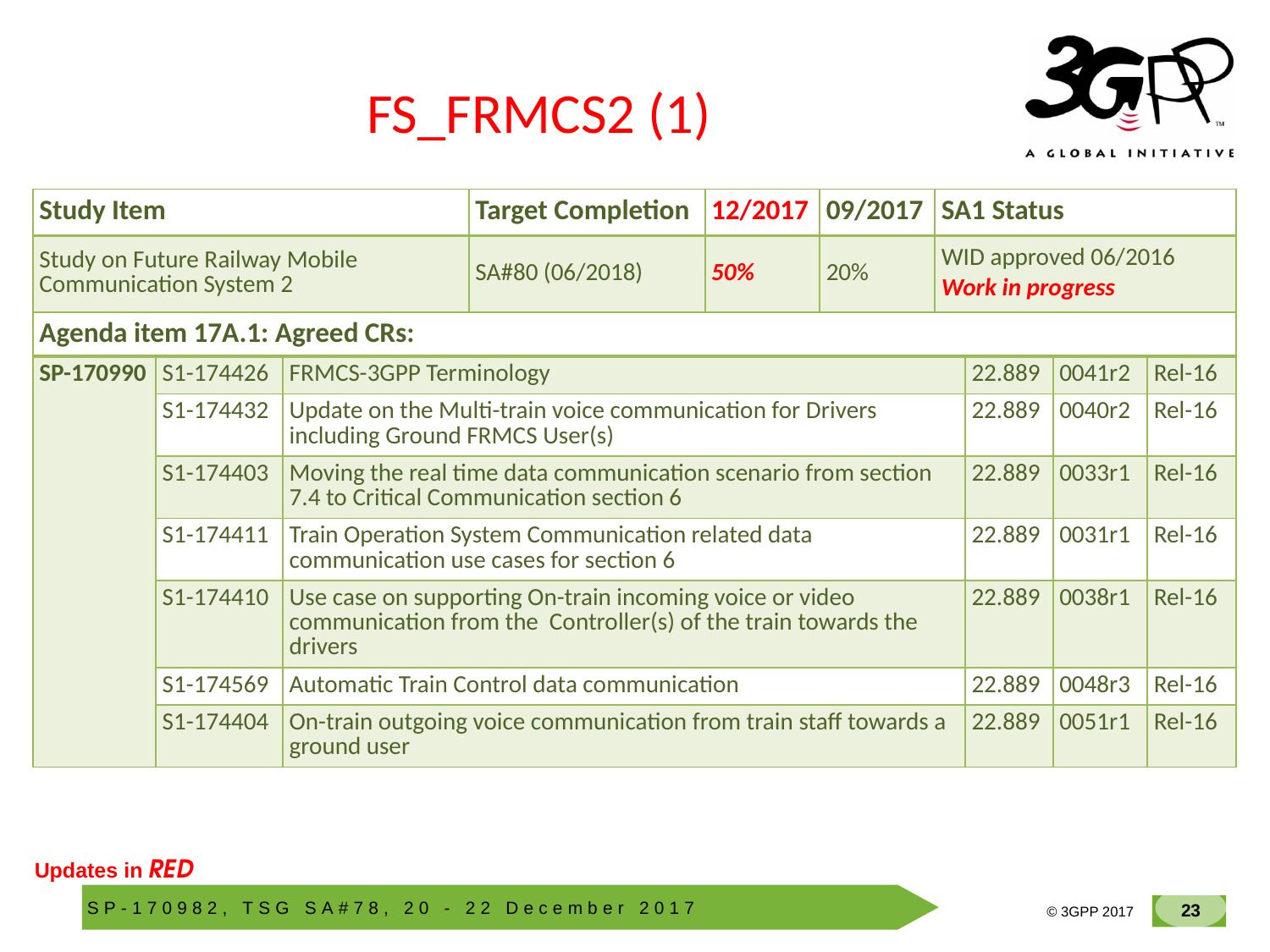

# FS_FRMCS2 (1)
| Study Item | Target Completion | 12/2017 | 09/2017 | SA1 Status |
| --- | --- | --- | --- | --- |
| Study on Future Railway Mobile Communication System 2 | SA#80 (06/2018) | 50% | 20% | WID approved 06/2016 Work in progress |
| Agenda item 17A.1: Agreed CRs: |  |  |  |  |  |
| --- | --- | --- | --- | --- | --- |
| SP-170990 | S1-174426 | FRMCS-3GPP Terminology | 22.889 | 0041r2 | Rel-16 |
|  | S1-174432 | Update on the Multi-train voice communication for Drivers including Ground FRMCS User(s) | 22.889 | 0040r2 | Rel-16 |
|  | S1-174403 | Moving the real time data communication scenario from section 7.4 to Critical Communication section 6 | 22.889 | 0033r1 | Rel-16 |
|  | S1-174411 | Train Operation System Communication related data communication use cases for section 6 | 22.889 | 0031r1 | Rel-16 |
|  | S1-174410 | Use case on supporting On-train incoming voice or video communication from the Controller(s) of the train towards the drivers | 22.889 | 0038r1 | Rel-16 |
|  | S1-174569 | Automatic Train Control data communication | 22.889 | 0048r3 | Rel-16 |
|  | S1-174404 | On-train outgoing voice communication from train staff towards a ground user | 22.889 | 0051r1 | Rel-16 |
Updates in RED